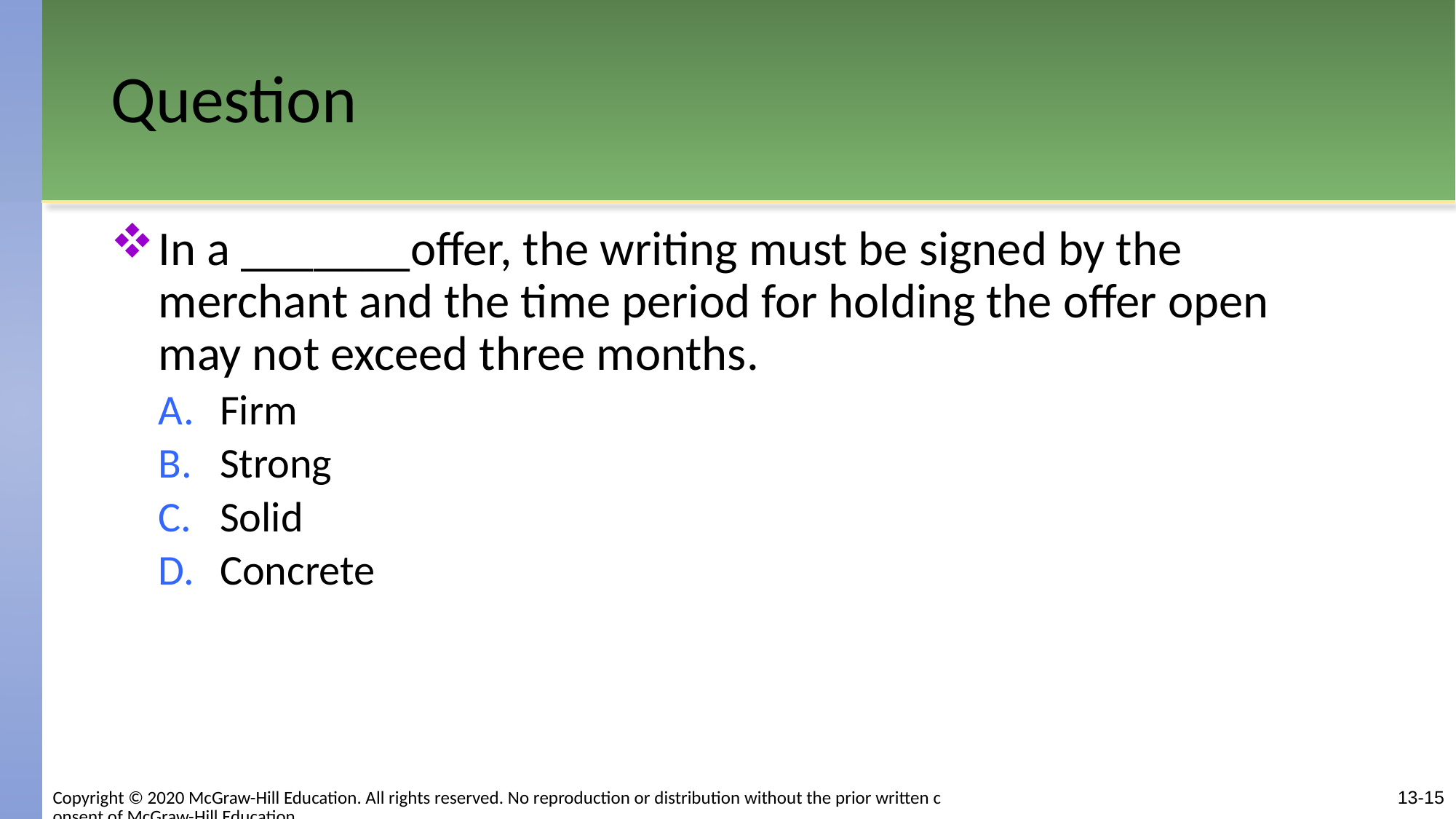

# Question
In a _______offer, the writing must be signed by the merchant and the time period for holding the offer open may not exceed three months.
Firm
Strong
Solid
Concrete
Copyright © 2020 McGraw-Hill Education. All rights reserved. No reproduction or distribution without the prior written consent of McGraw-Hill Education.
13-15